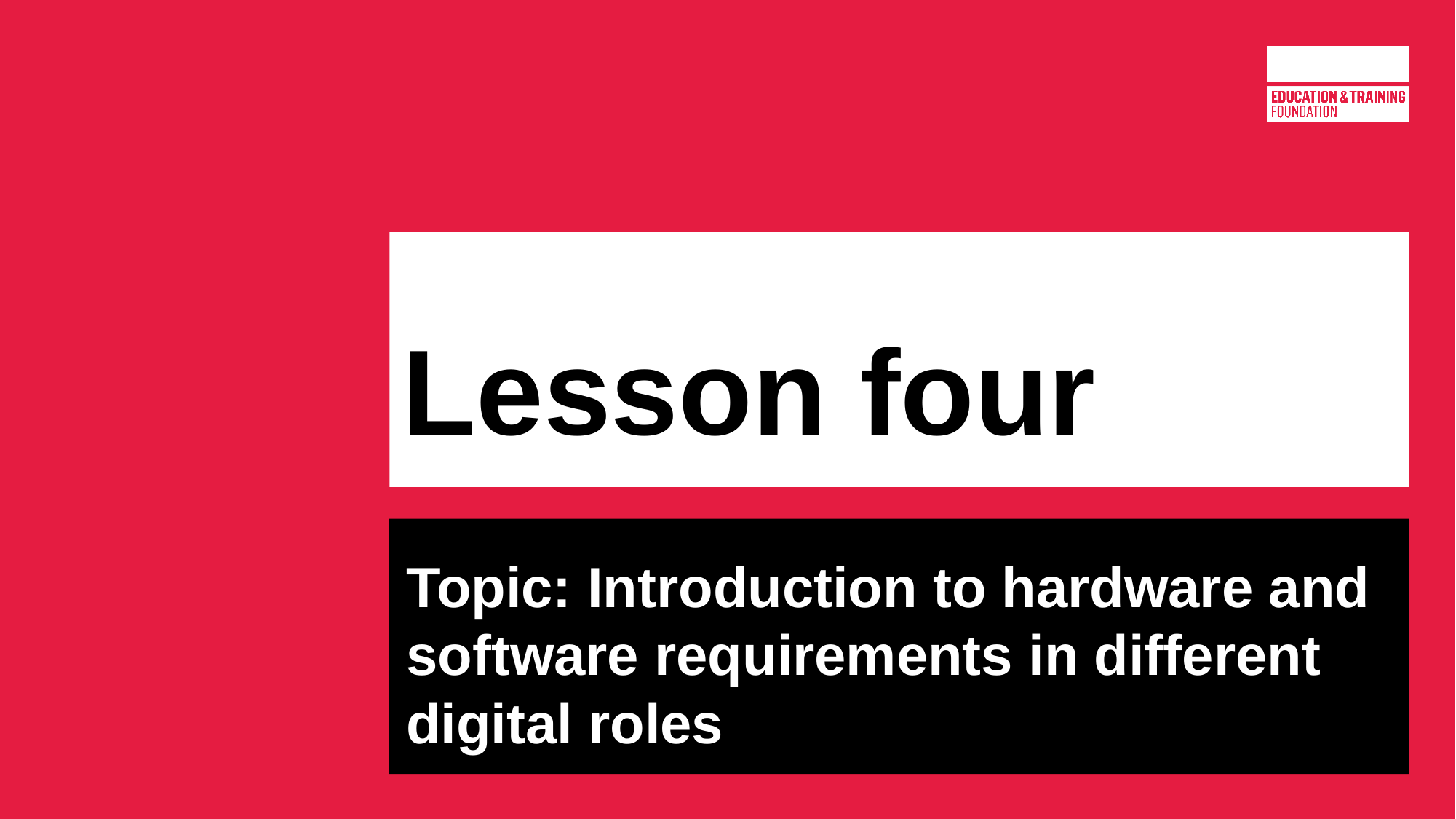

# Lesson four
Topic: Introduction to hardware and software requirements in different digital roles